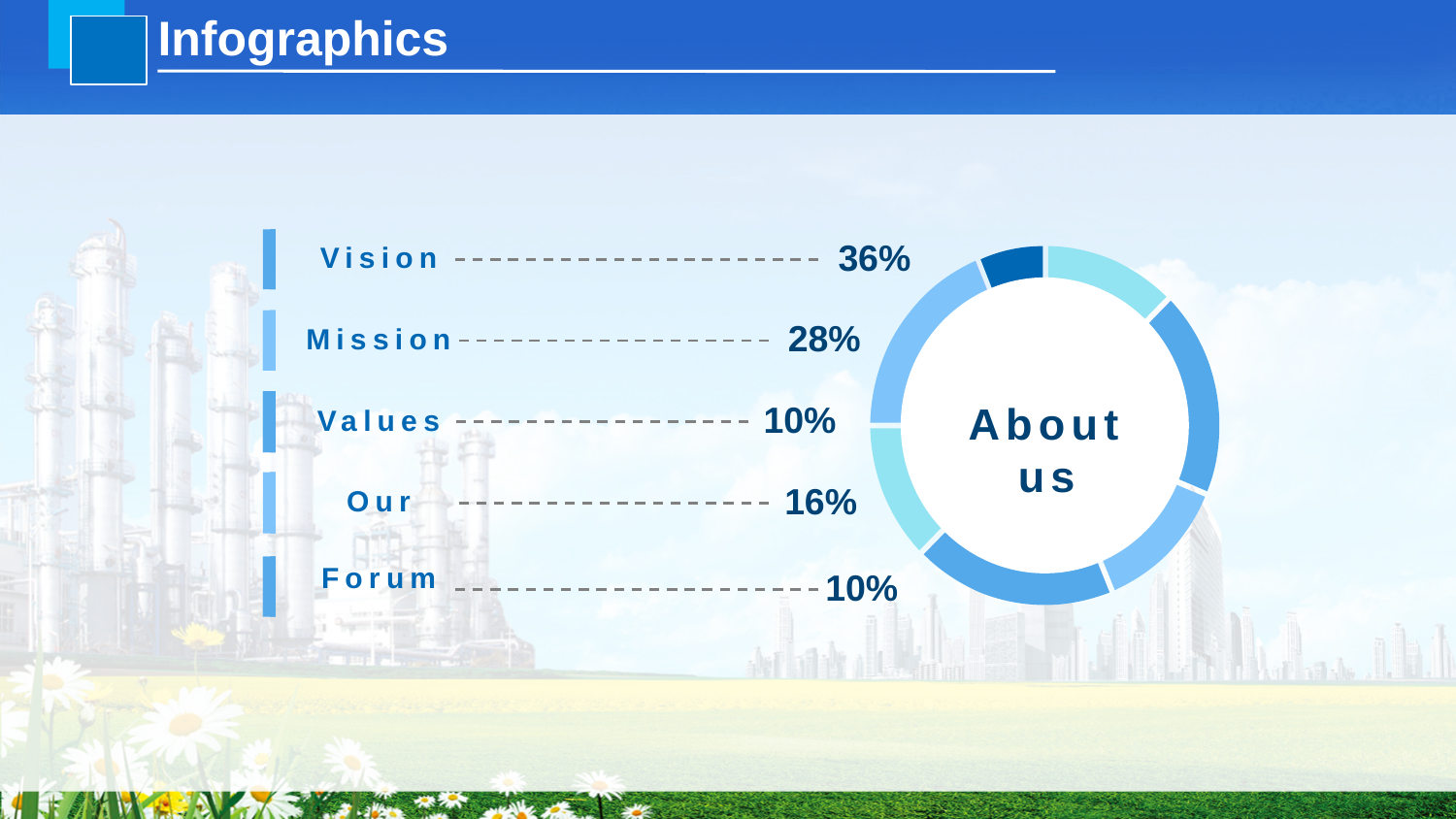

Infographics
36%

Vision

28%

Mission
About us
10%

Values
16%

Our
Forum

10%